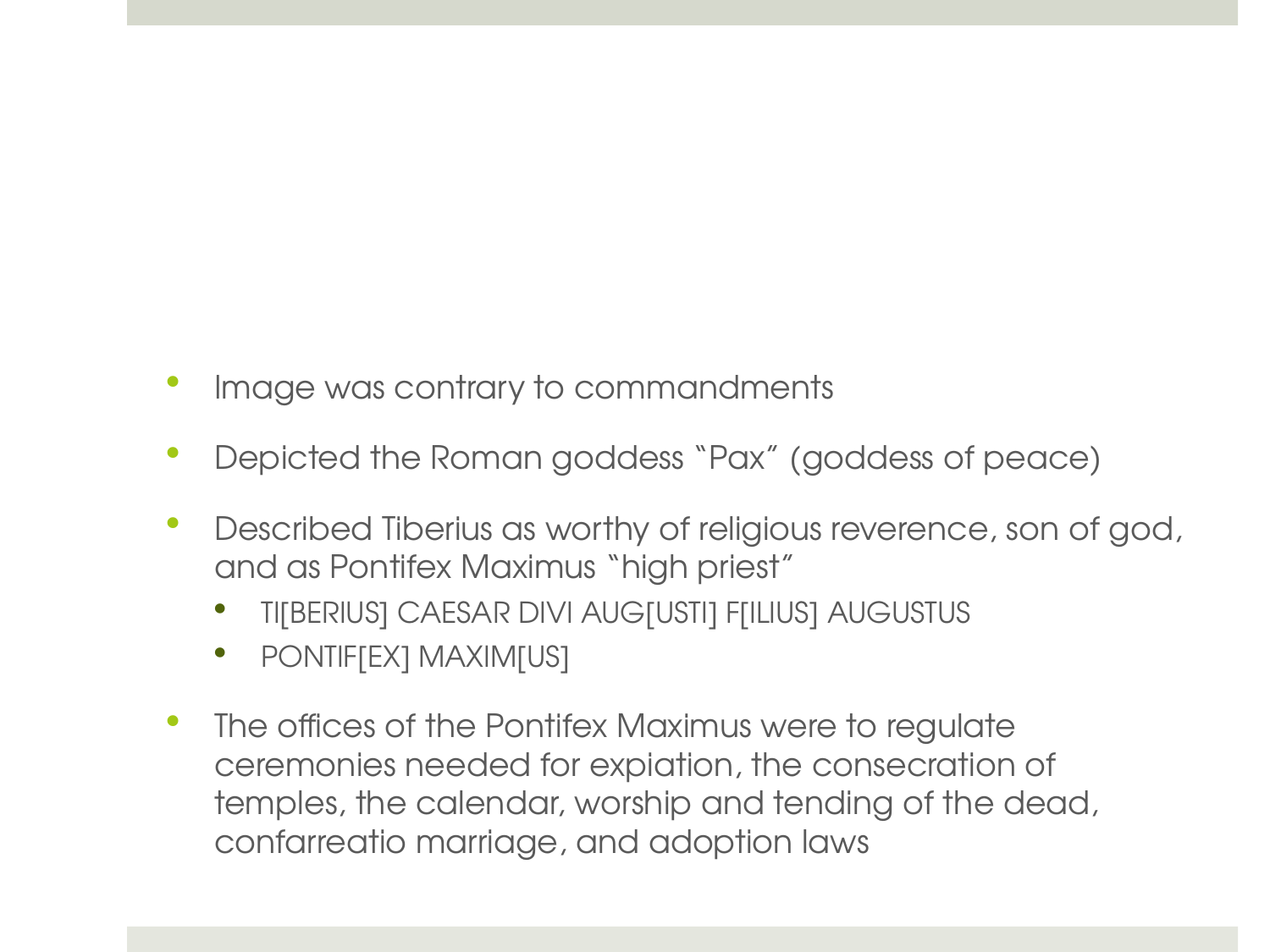

#
Image was contrary to commandments
Depicted the Roman goddess “Pax” (goddess of peace)
Described Tiberius as worthy of religious reverence, son of god, and as Pontifex Maximus “high priest”
TI[BERIUS] CAESAR DIVI AUG[USTI] F[ILIUS] AUGUSTUS
PONTIF[EX] MAXIM[US]
The offices of the Pontifex Maximus were to regulate ceremonies needed for expiation, the consecration of temples, the calendar, worship and tending of the dead, confarreatio marriage, and adoption laws